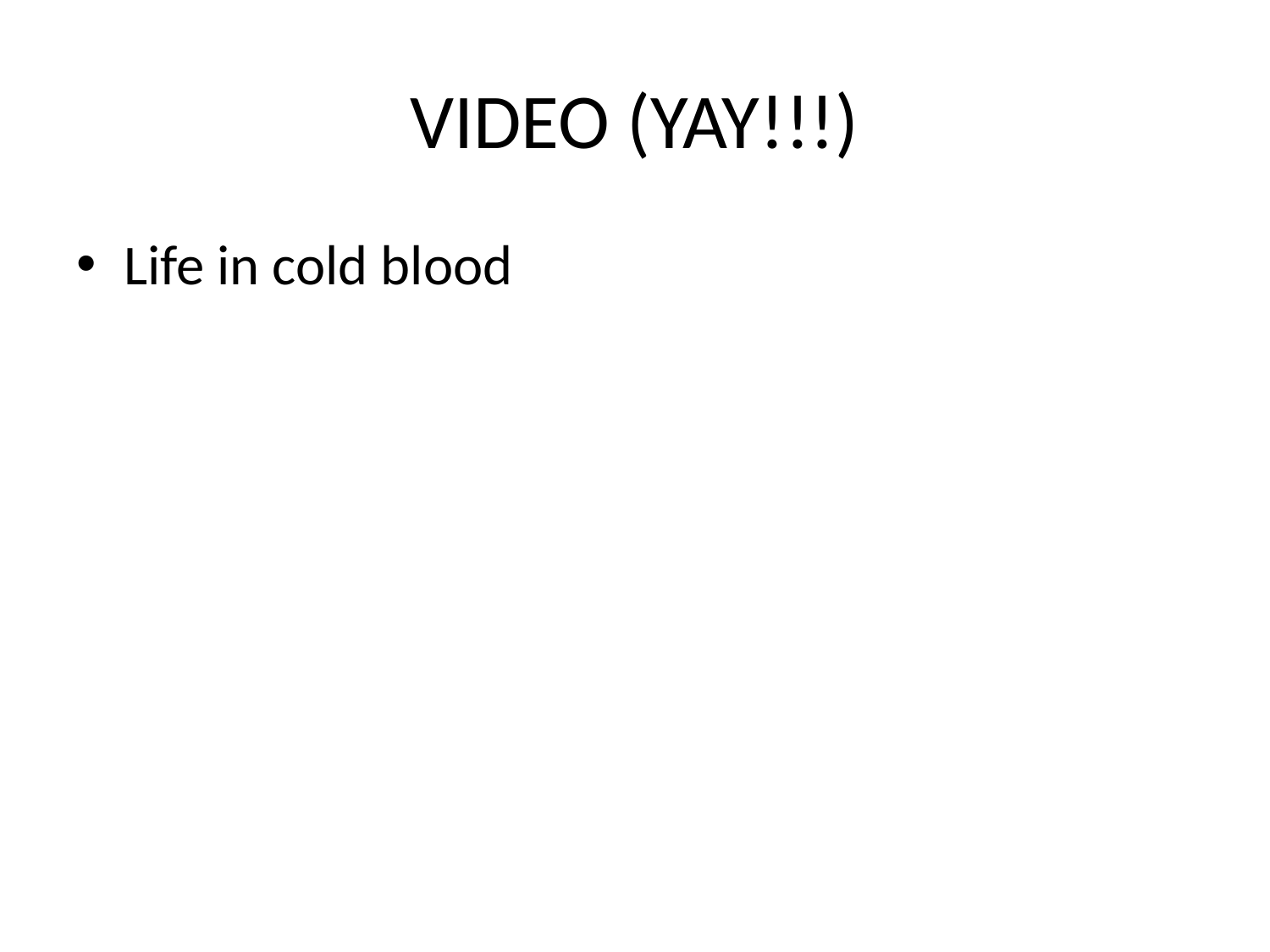

# VIDEO (YAY!!!)
Life in cold blood